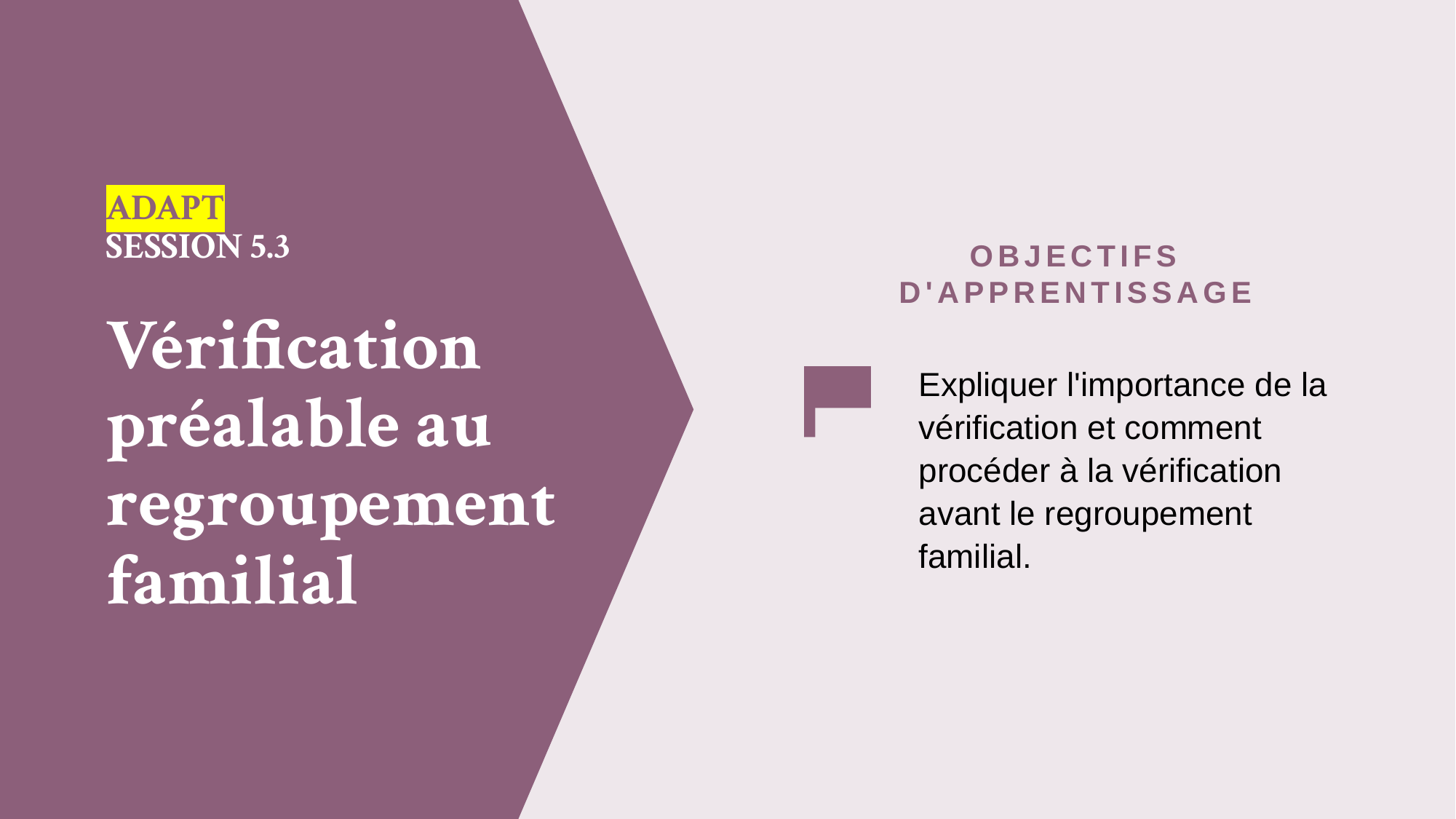

OBJECTIFS D'APPRENTISSAGE
Expliquer l'importance de la vérification et comment procéder à la vérification avant le regroupement familial.

# ADAPT SESSION 5.3 Vérification préalable au regroupement familial